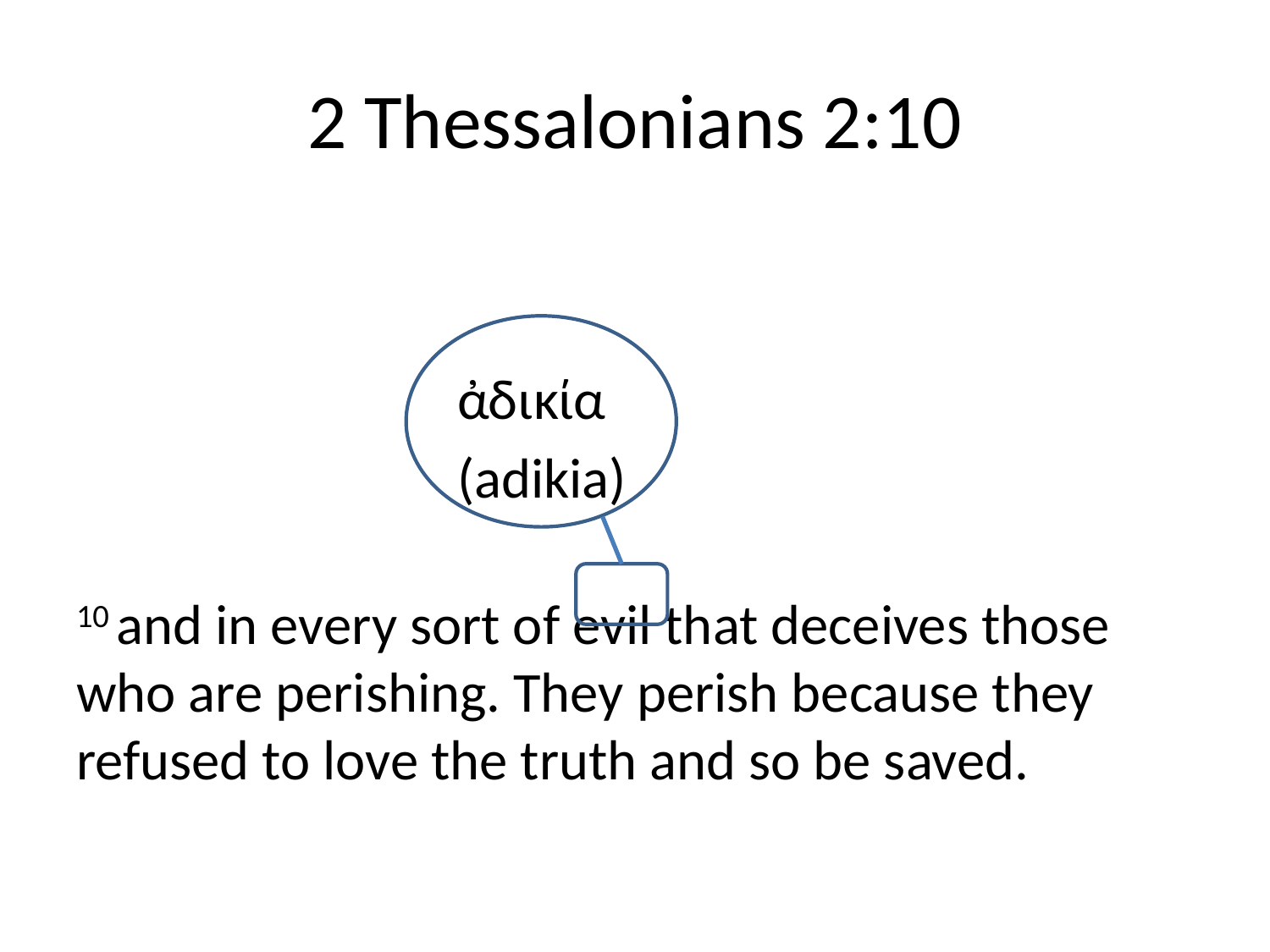

# 2 Thessalonians 2:10

			ἀδικία
			(adikia)

10 and in every sort of evil that deceives those who are perishing. They perish because they refused to love the truth and so be saved.